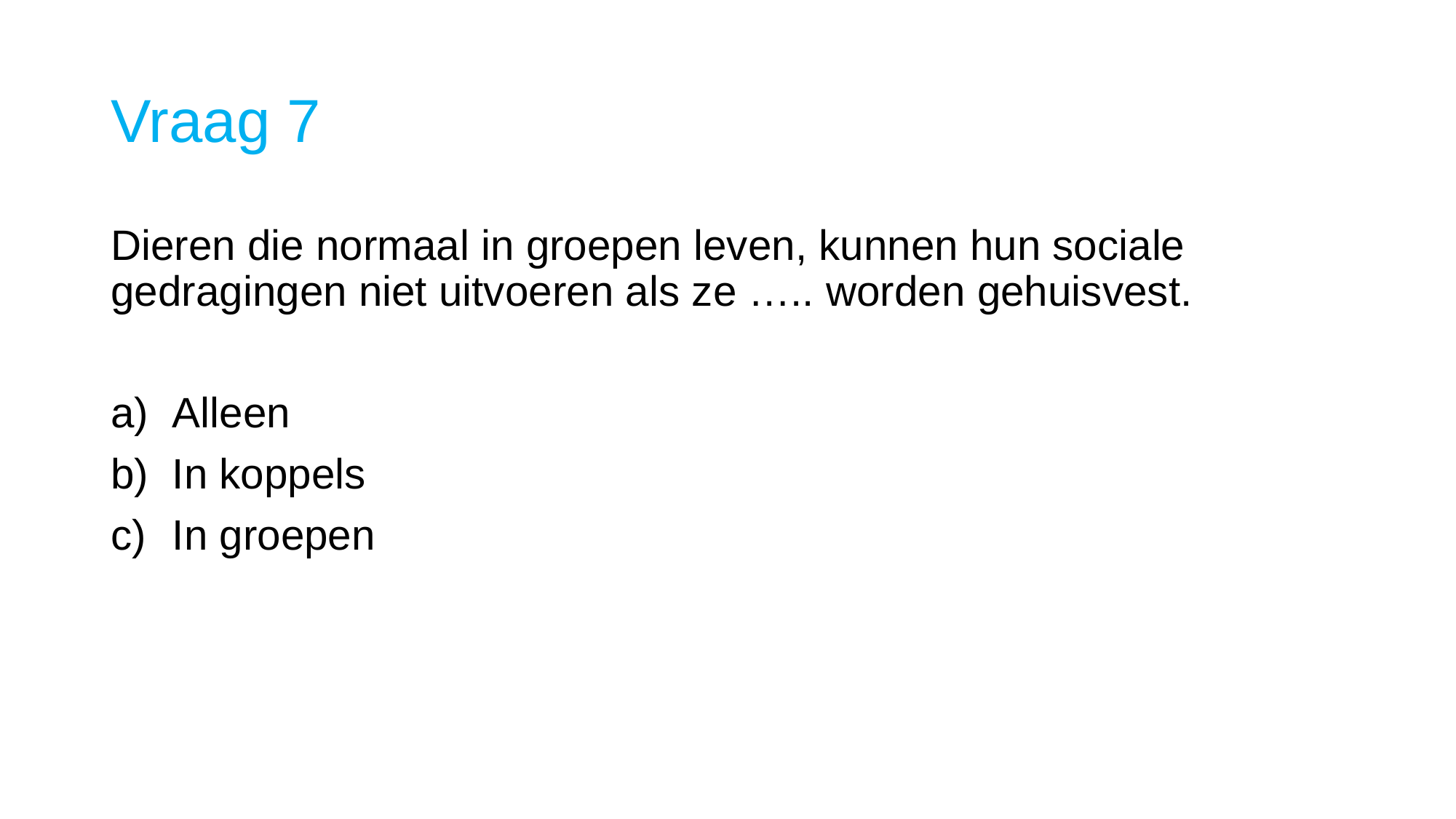

# Vraag 7
Dieren die normaal in groepen leven, kunnen hun sociale gedragingen niet uitvoeren als ze ….. worden gehuisvest.

Alleen
In koppels
In groepen